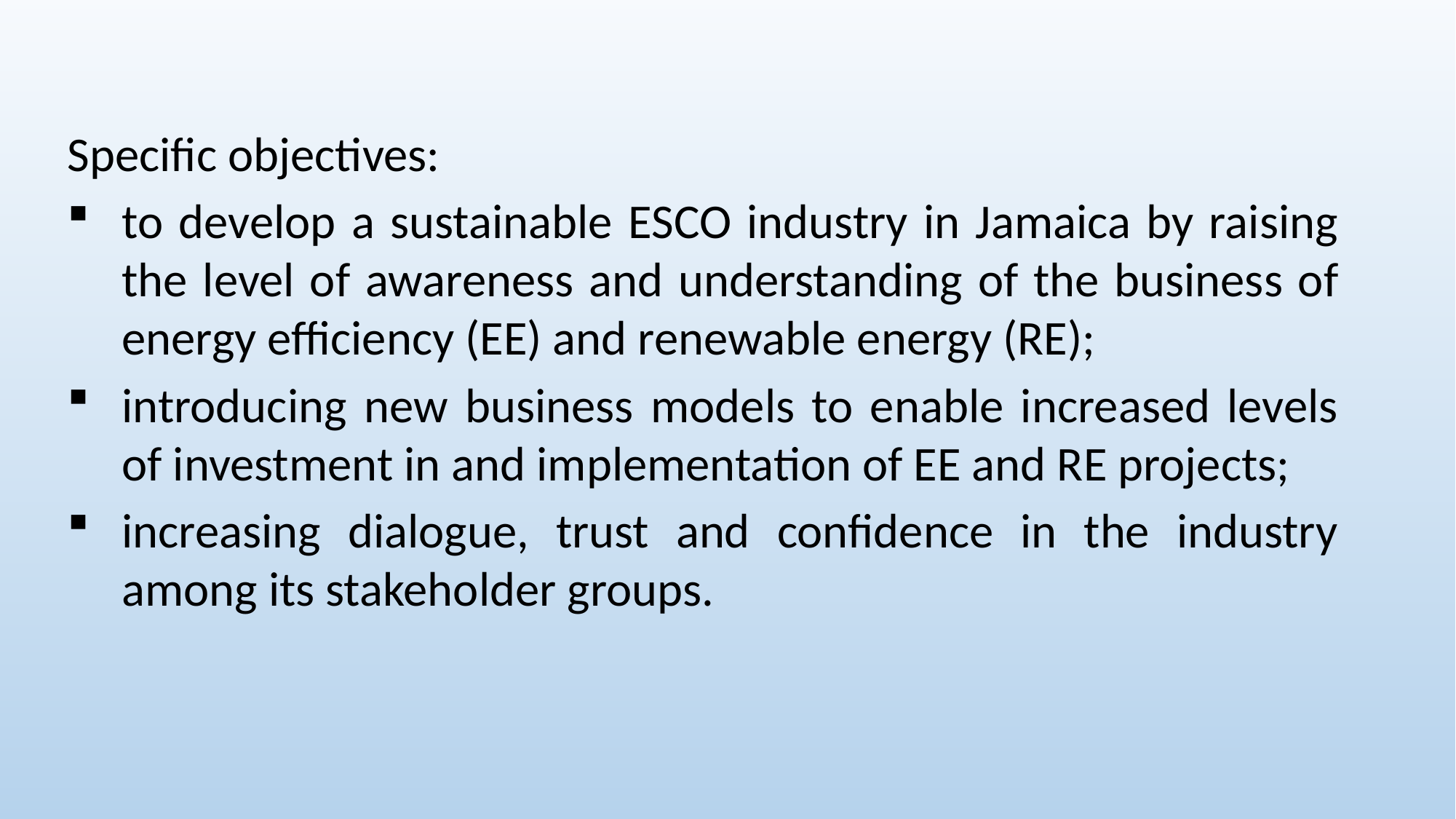

Specific objectives:
to develop a sustainable ESCO industry in Jamaica by raising the level of awareness and understanding of the business of energy efficiency (EE) and renewable energy (RE);
introducing new business models to enable increased levels of investment in and implementation of EE and RE projects;
increasing dialogue, trust and confidence in the industry among its stakeholder groups.